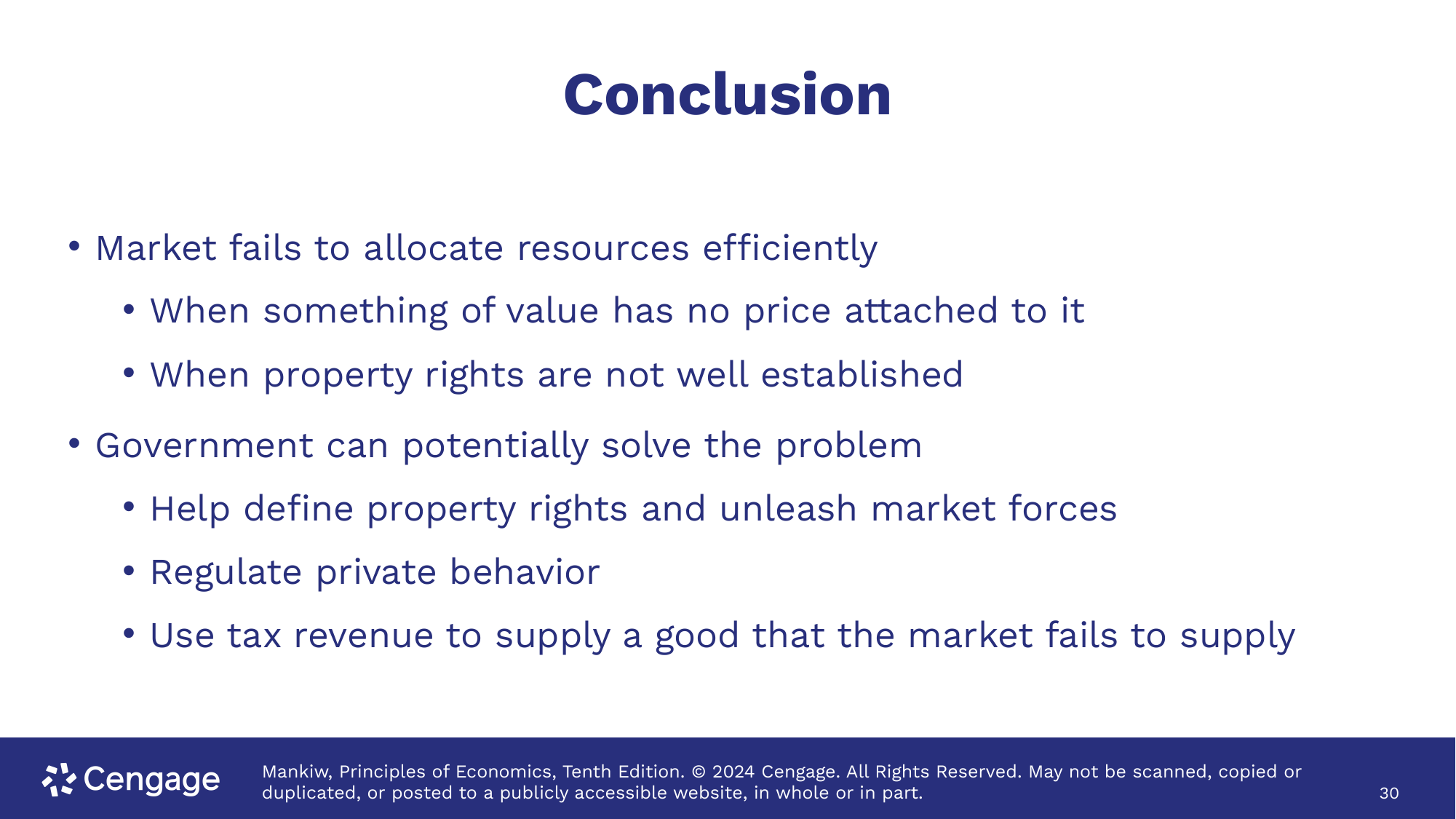

# Conclusion
Market fails to allocate resources efficiently
When something of value has no price attached to it
When property rights are not well established
Government can potentially solve the problem
Help define property rights and unleash market forces
Regulate private behavior
Use tax revenue to supply a good that the market fails to supply